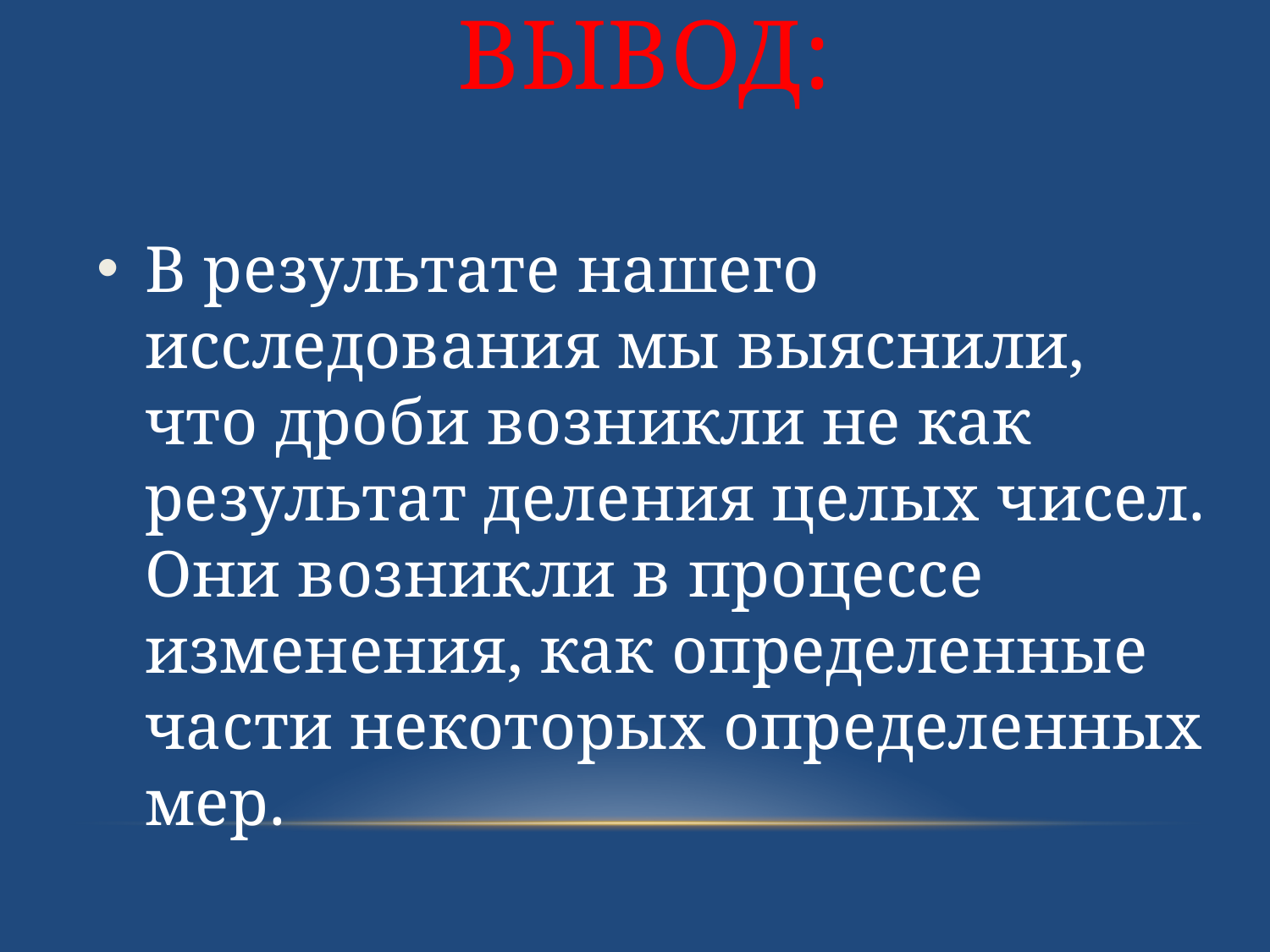

# Вывод:
В результате нашего исследования мы выяснили, что дроби возникли не как результат деления целых чисел. Они возникли в процессе изменения, как определенные части некоторых определенных мер.